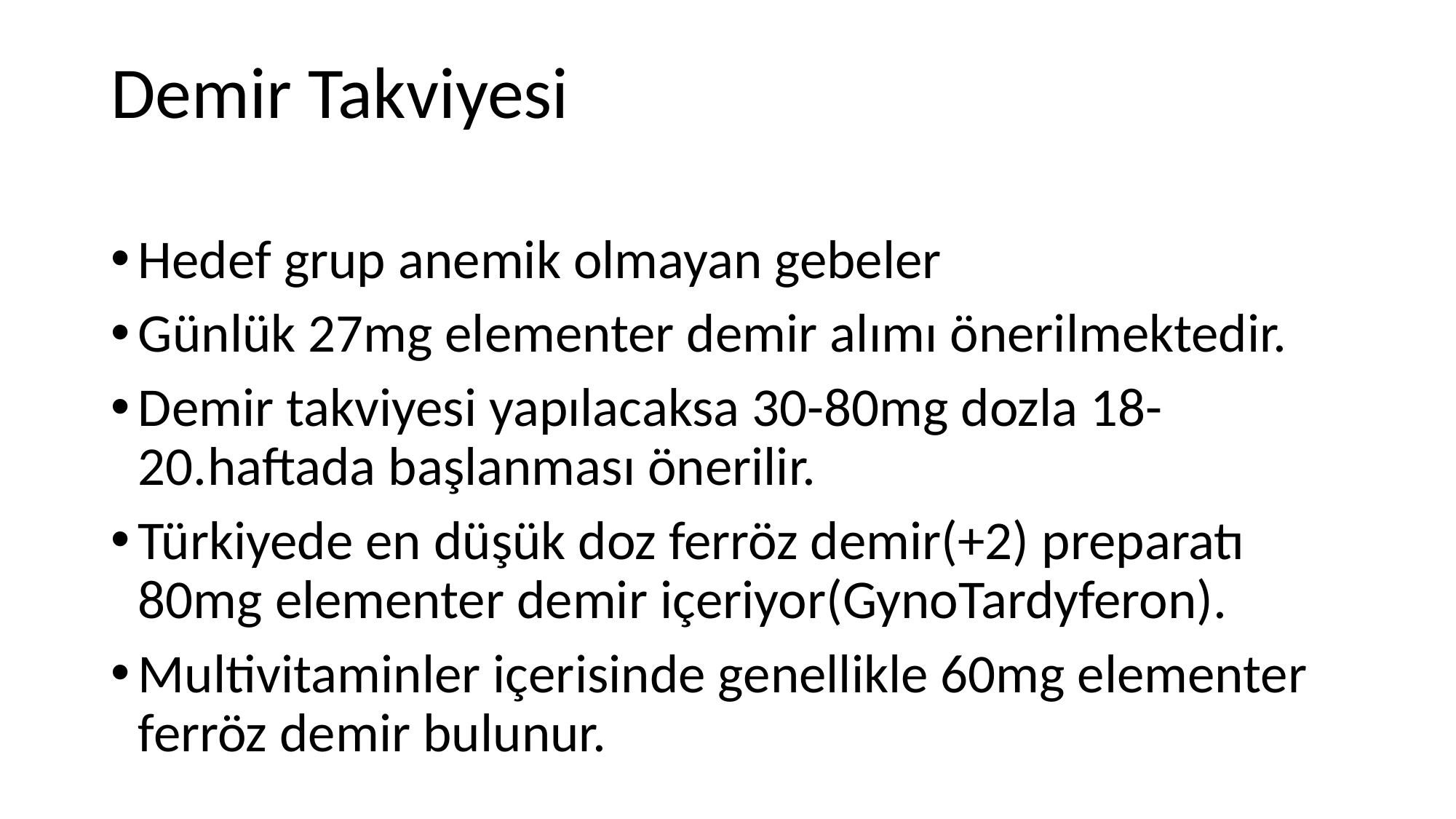

# Demir Takviyesi
Hedef grup anemik olmayan gebeler
Günlük 27mg elementer demir alımı önerilmektedir.
Demir takviyesi yapılacaksa 30-80mg dozla 18-20.haftada başlanması önerilir.
Türkiyede en düşük doz ferröz demir(+2) preparatı 80mg elementer demir içeriyor(GynoTardyferon).
Multivitaminler içerisinde genellikle 60mg elementer ferröz demir bulunur.